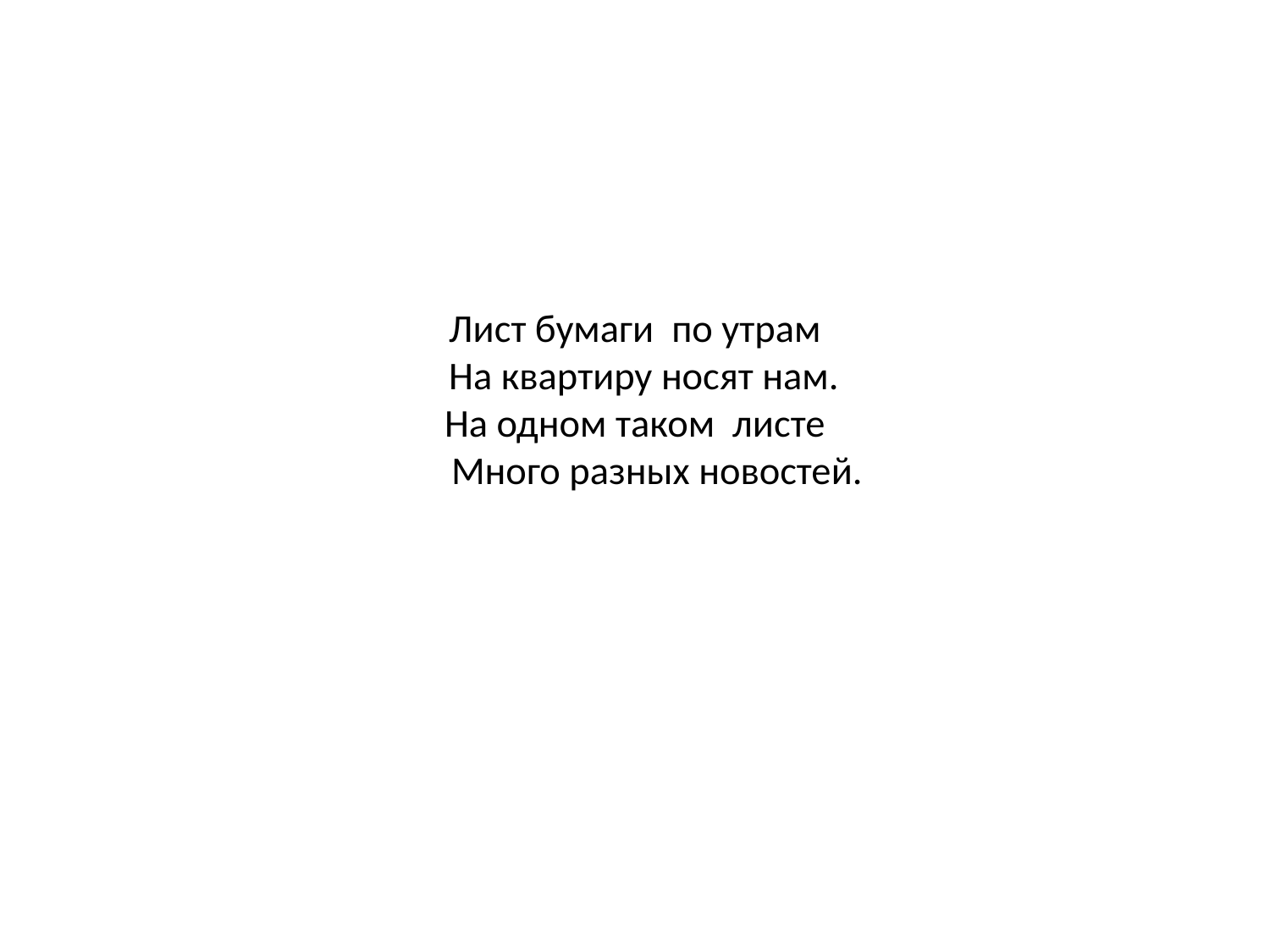

# Лист бумаги  по утрам На квартиру носят нам. На одном таком  листе Много разных новостей.